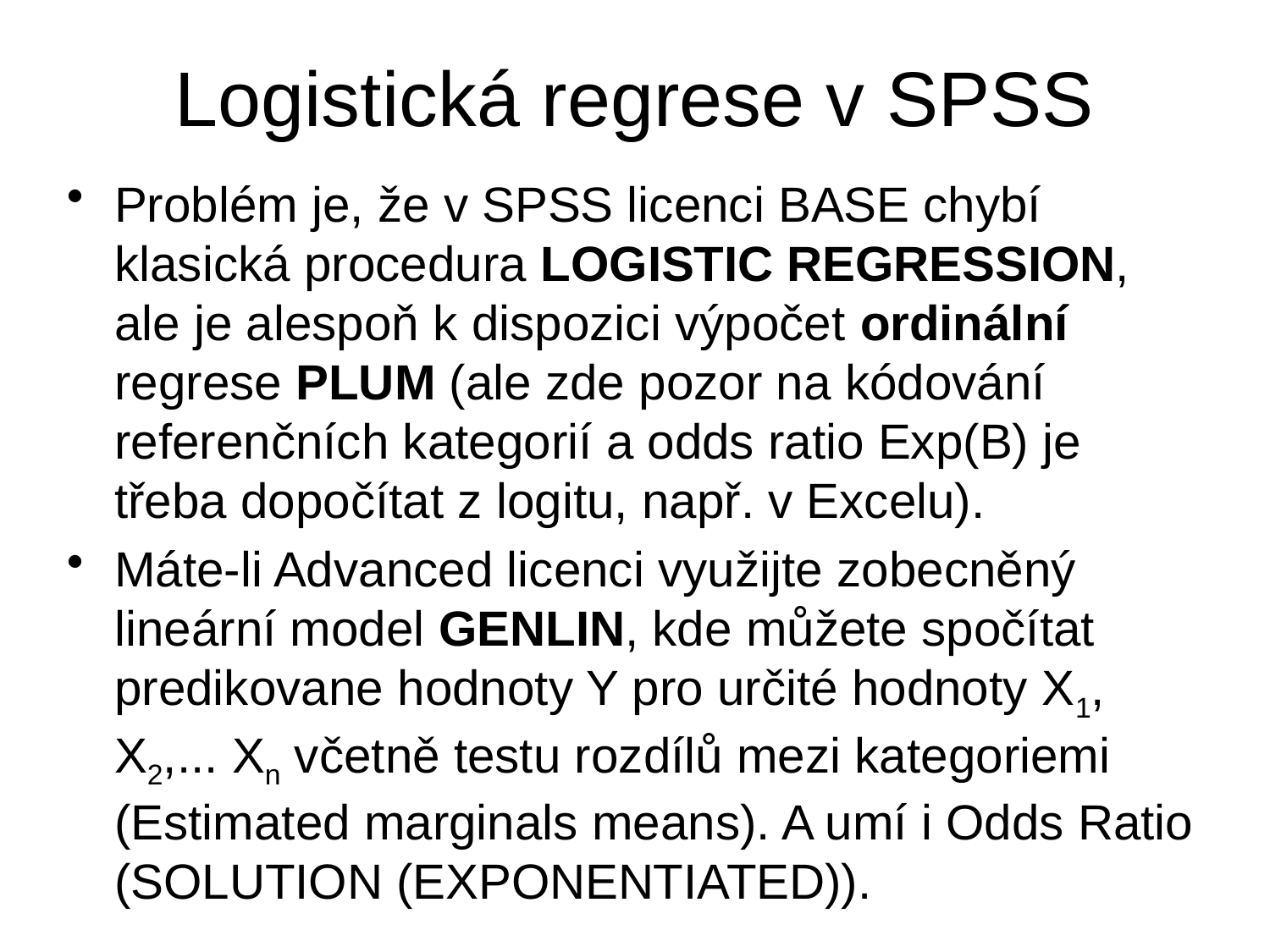

# Logistická regrese v SPSS
Problém je, že v SPSS licenci BASE chybí klasická procedura LOGISTIC REGRESSION, ale je alespoň k dispozici výpočet ordinální regrese PLUM (ale zde pozor na kódování referenčních kategorií a odds ratio Exp(B) je třeba dopočítat z logitu, např. v Excelu).
Máte-li Advanced licenci využijte zobecněný lineární model GENLIN, kde můžete spočítat predikovane hodnoty Y pro určité hodnoty X1, X2,... Xn včetně testu rozdílů mezi kategoriemi (Estimated marginals means). A umí i Odds Ratio (SOLUTION (EXPONENTIATED)).